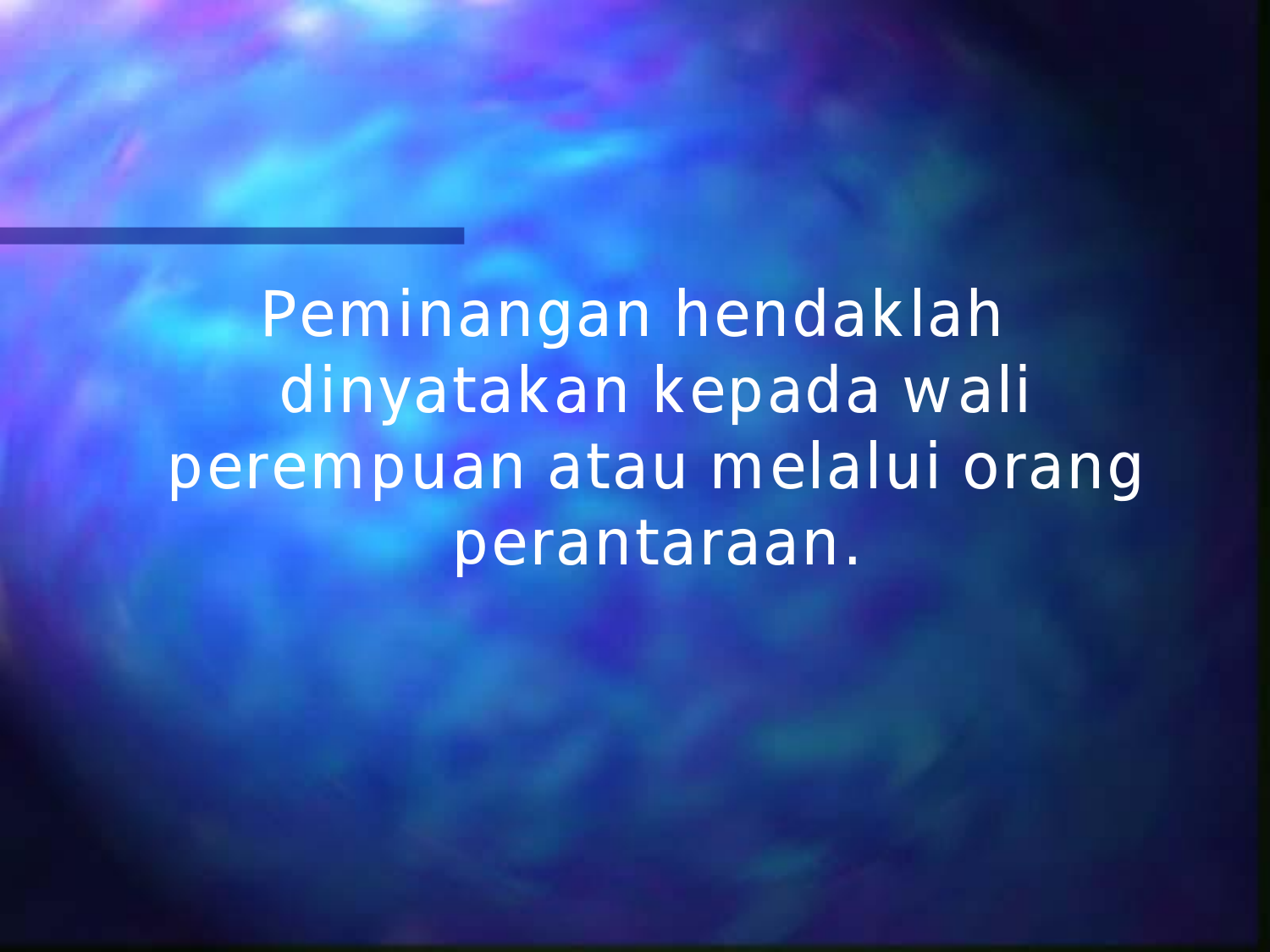

Peminangan hendaklah dinyatakan kepada wali perempuan atau melalui orang perantaraan.